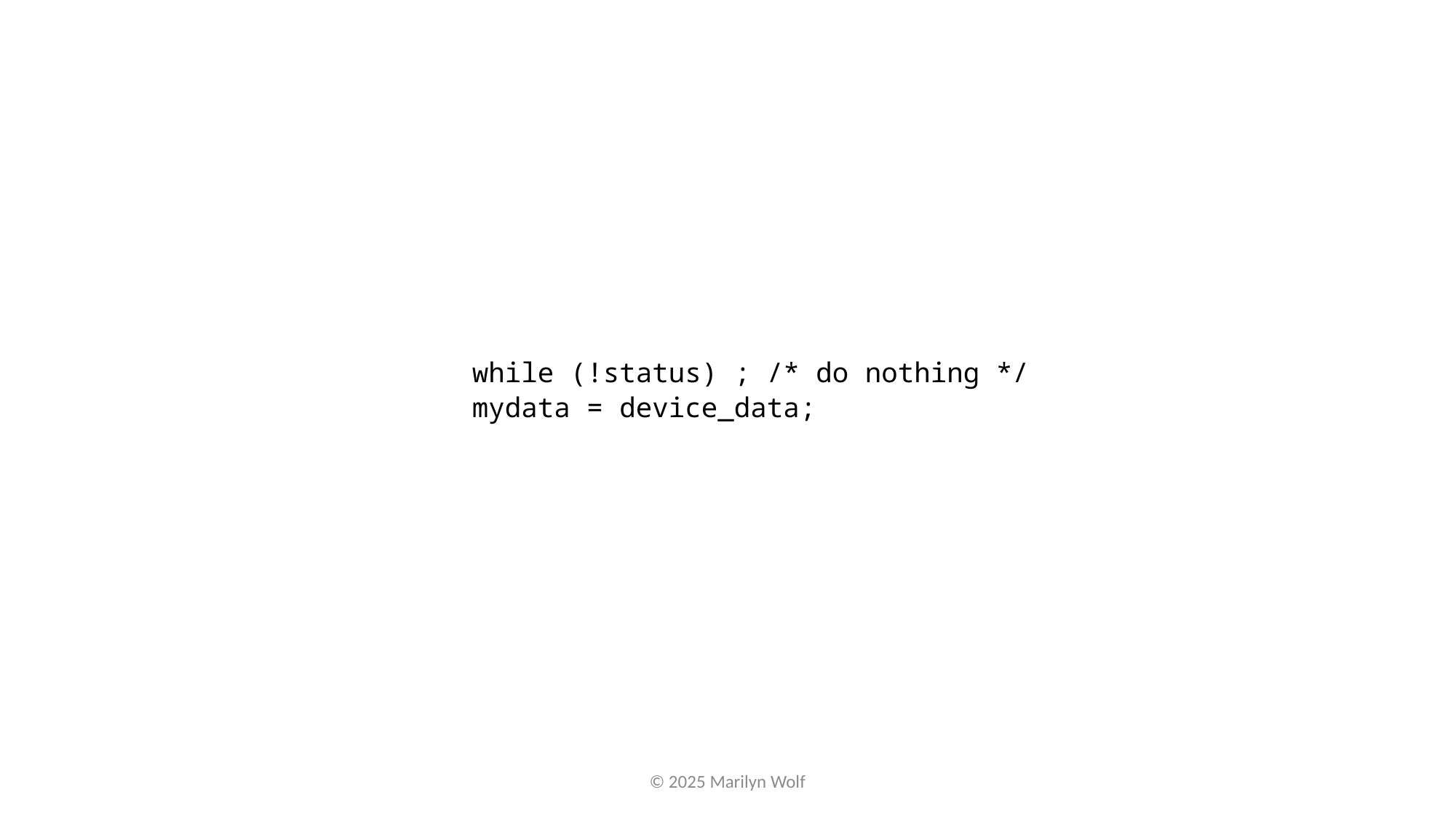

while (!status) ; /* do nothing */
mydata = device_data;
© 2025 Marilyn Wolf